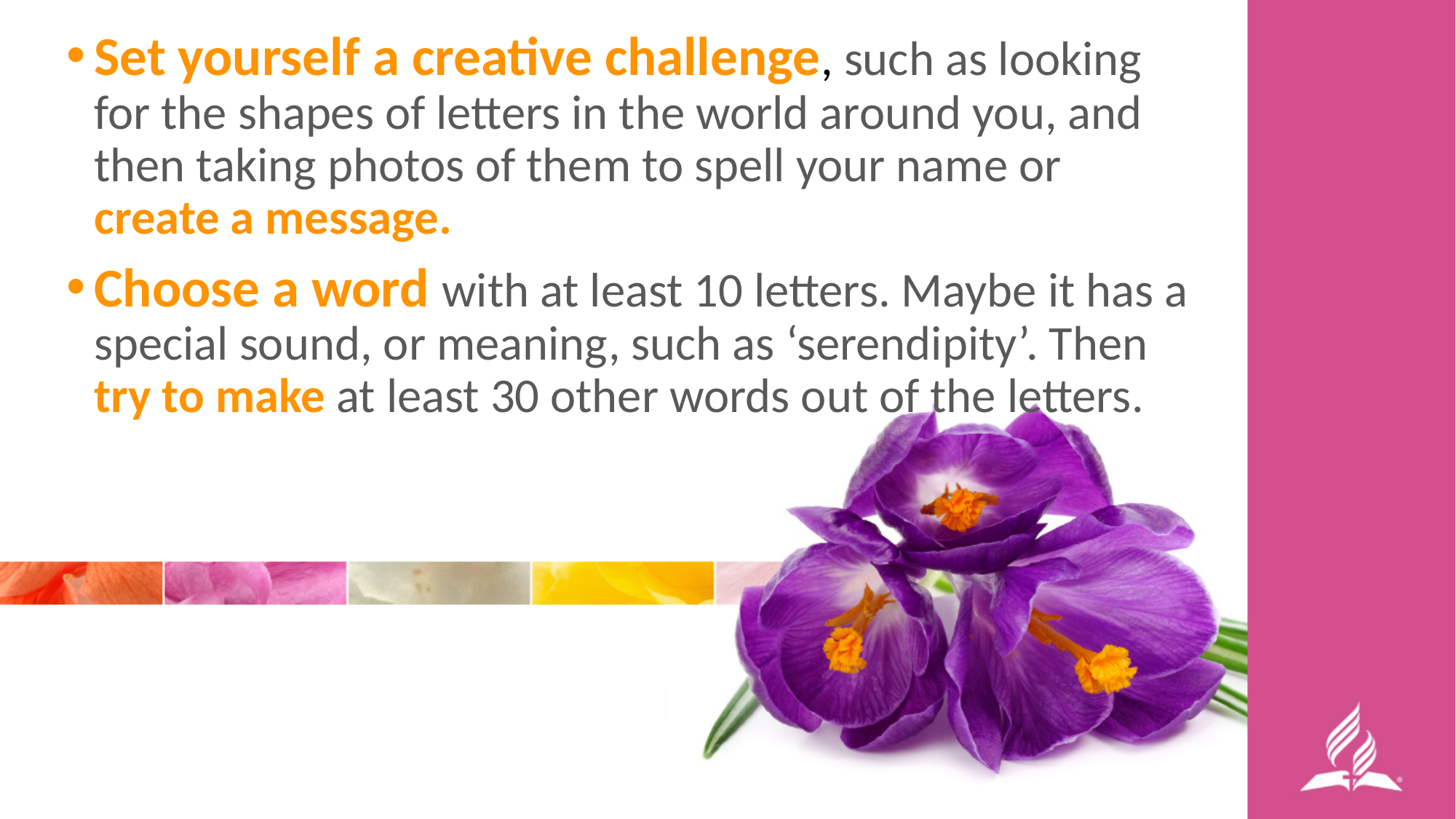

Set yourself a creative challenge, such as looking for the shapes of letters in the world around you, and then taking photos of them to spell your name or create a message.
Choose a word with at least 10 letters. Maybe it has a special sound, or meaning, such as ‘serendipity’. Then try to make at least 30 other words out of the letters.